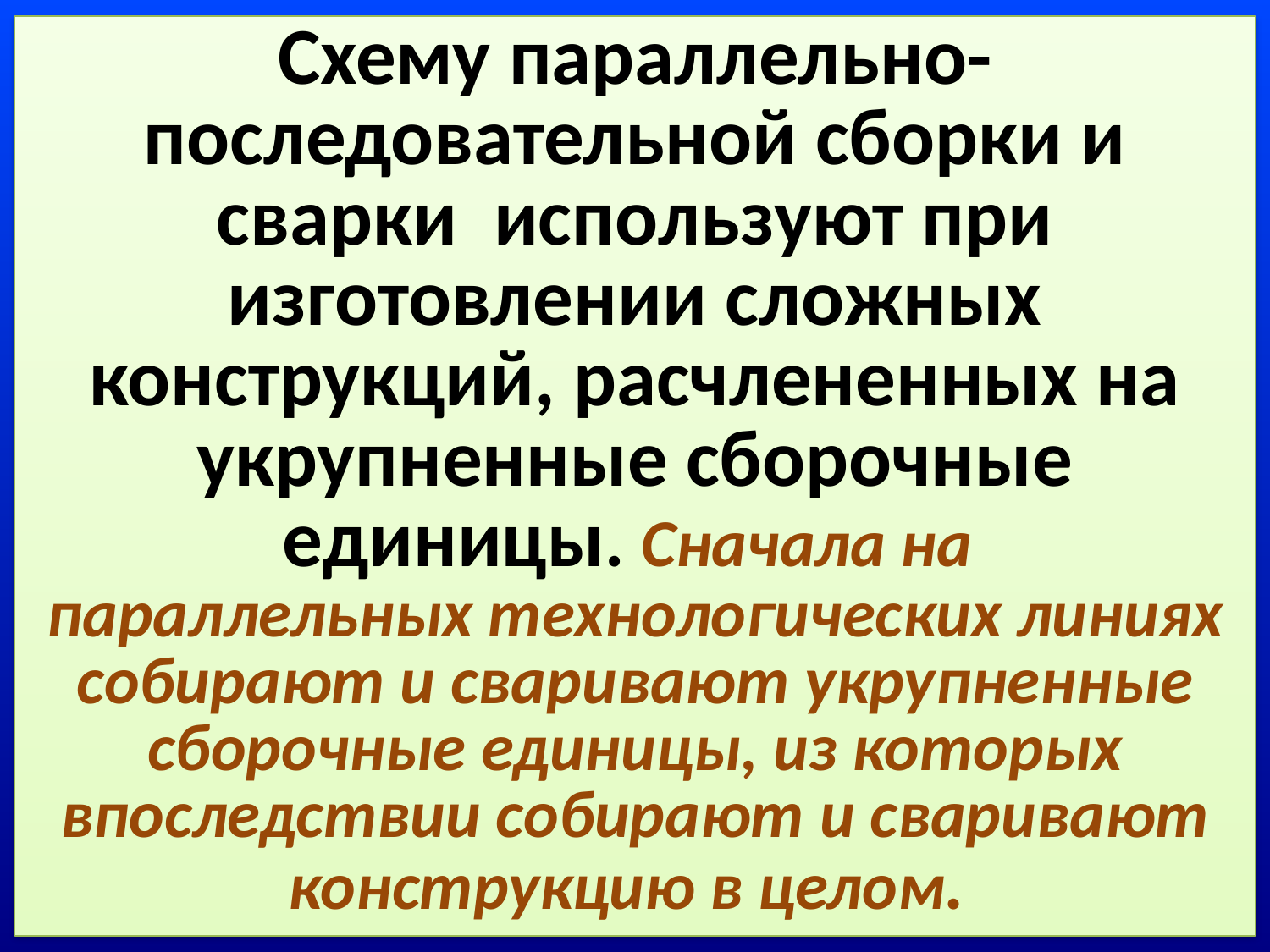

# Схему параллельно-последовательной сборки и сварки  используют при изготовлении сложных конструкций, расчлененных на укрупненные сборочные единицы. Сначала на параллельных технологических линиях собирают и сваривают укрупненные сборочные единицы, из которых впоследствии собирают и сваривают конструкцию в целом.